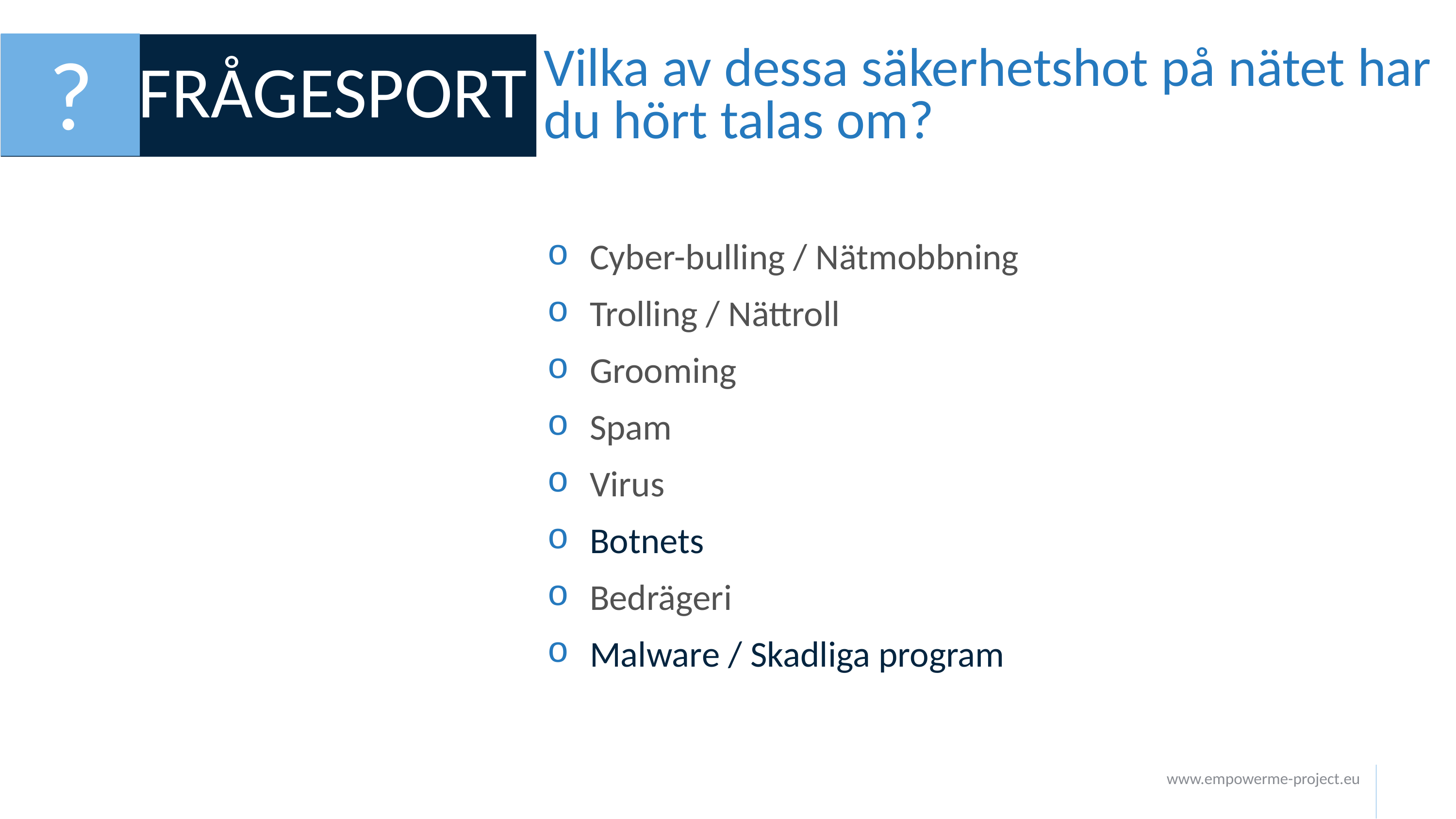

# Vilka av dessa säkerhetshot på nätet har du hört talas om?
?
FRÅGESPORT
Cyber-bulling / Nätmobbning
Trolling / Nättroll
Grooming
Spam
Virus
Botnets
Bedrägeri
Malware / Skadliga program
www.empowerme-project.eu